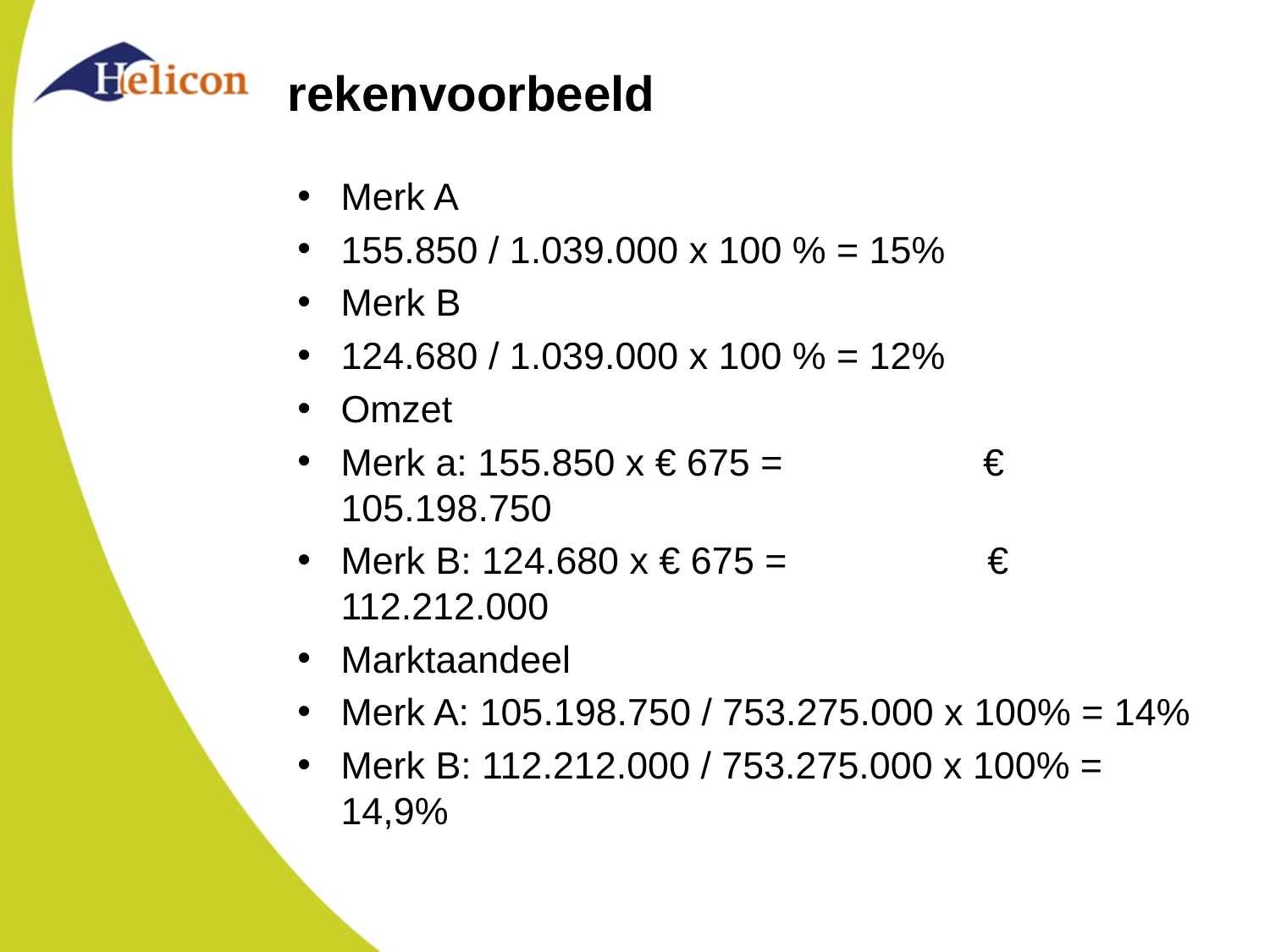

# rekenvoorbeeld
Merk A
155.850 / 1.039.000 x 100 % = 15%
Merk B
124.680 / 1.039.000 x 100 % = 12%
Omzet
Merk a: 155.850 x € 675 =                   € 105.198.750
Merk B: 124.680 x € 675 =                   € 112.212.000
Marktaandeel
Merk A: 105.198.750 / 753.275.000 x 100% = 14%
Merk B: 112.212.000 / 753.275.000 x 100% = 14,9%